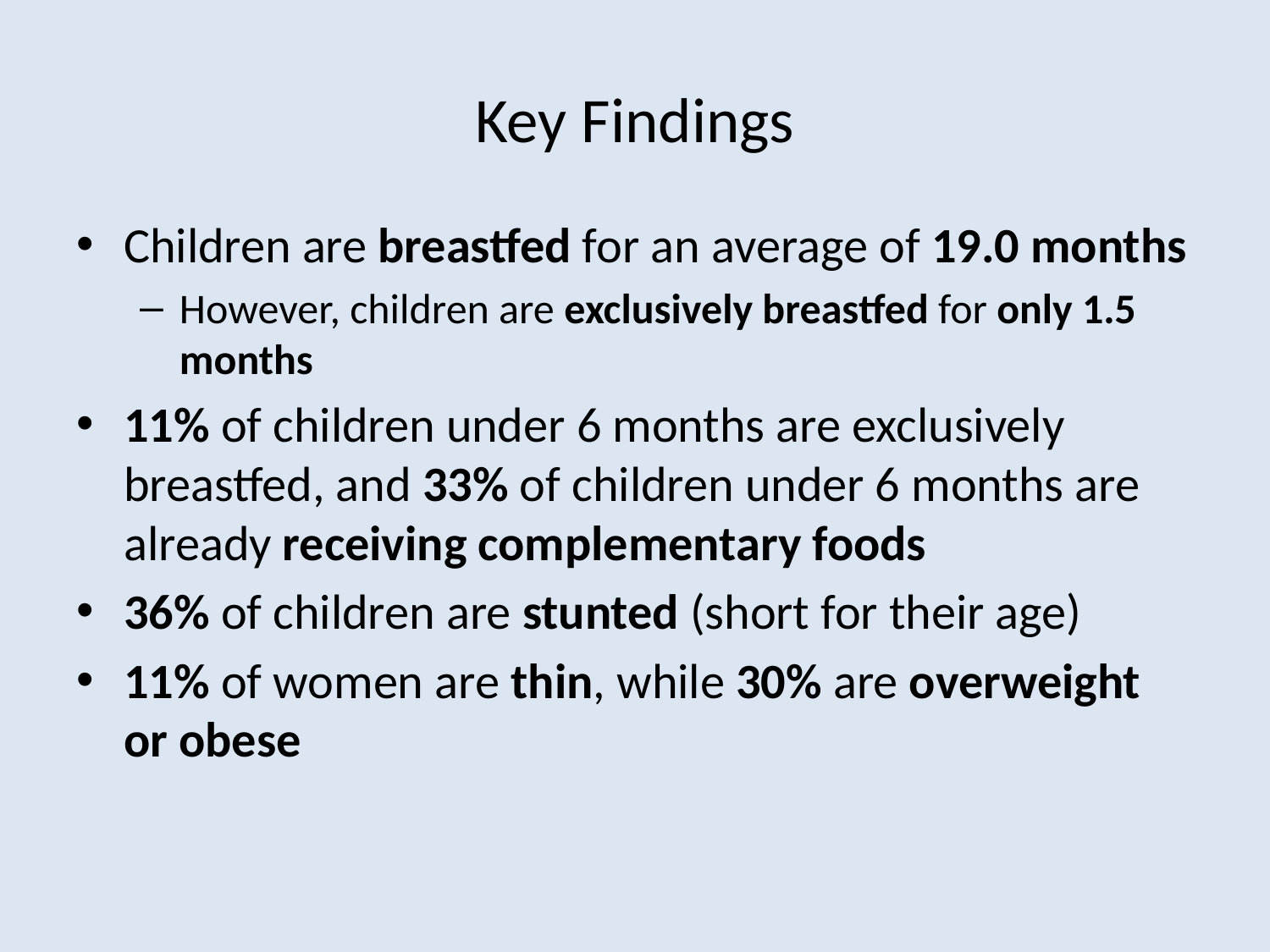

# Key Findings
Children are breastfed for an average of 19.0 months
However, children are exclusively breastfed for only 1.5 months
11% of children under 6 months are exclusively breastfed, and 33% of children under 6 months are already receiving complementary foods
36% of children are stunted (short for their age)
11% of women are thin, while 30% are overweight or obese